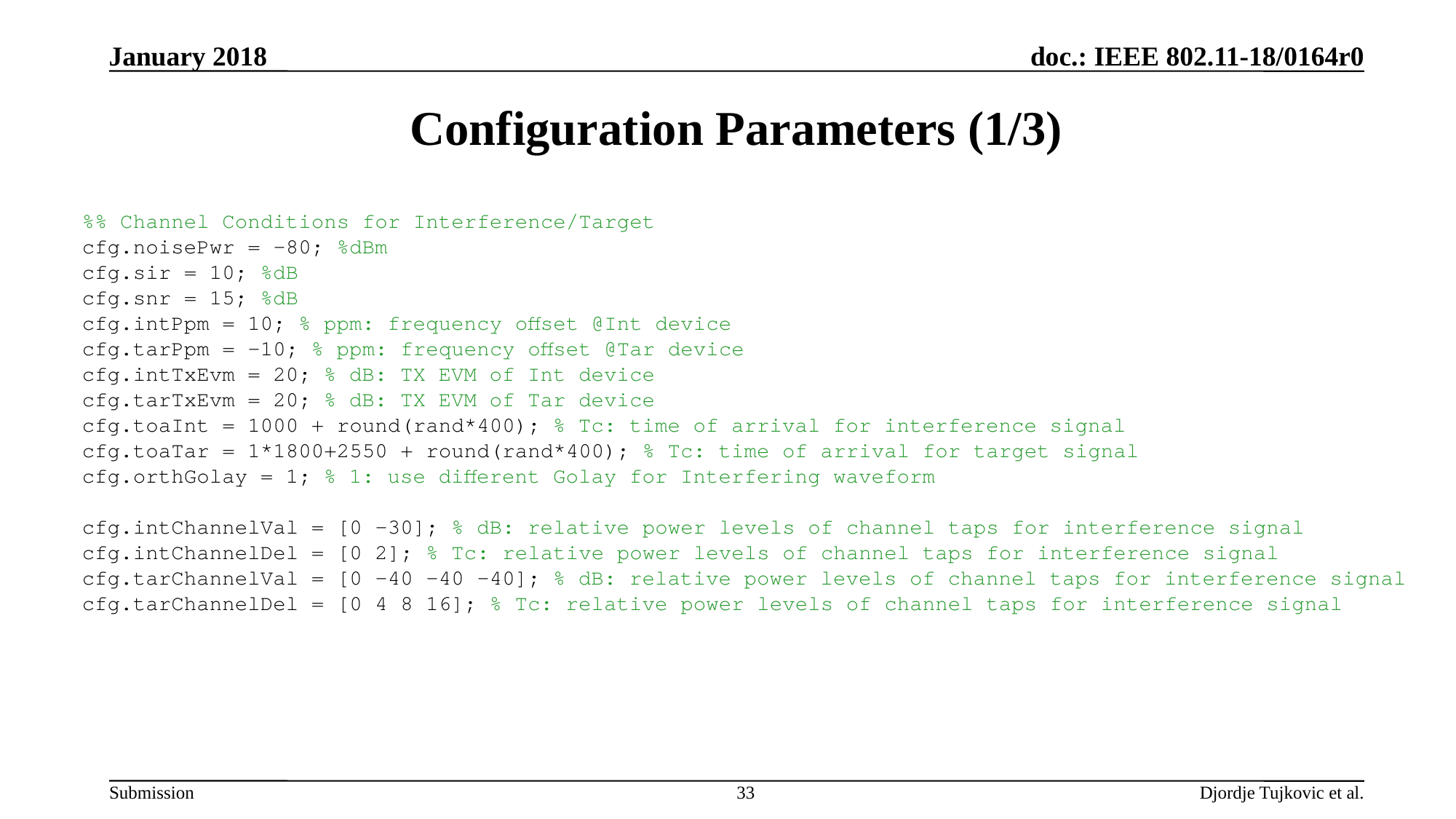

January 2018
# Configuration Parameters (1/3)
%% Channel Conditions for Interference/Target
cfg.noisePwr = -80; %dBm
cfg.sir = 10; %dB
cfg.snr = 15; %dB
cfg.intPpm = 10; % ppm: frequency offset @Int device
cfg.tarPpm = -10; % ppm: frequency offset @Tar device
cfg.intTxEvm = 20; % dB: TX EVM of Int device
cfg.tarTxEvm = 20; % dB: TX EVM of Tar device
cfg.toaInt = 1000 + round(rand*400); % Tc: time of arrival for interference signal
cfg.toaTar = 1*1800+2550 + round(rand*400); % Tc: time of arrival for target signal
cfg.orthGolay = 1; % 1: use different Golay for Interfering waveform

cfg.intChannelVal = [0 -30]; % dB: relative power levels of channel taps for interference signal
cfg.intChannelDel = [0 2]; % Tc: relative power levels of channel taps for interference signal
cfg.tarChannelVal = [0 -40 -40 -40]; % dB: relative power levels of channel taps for interference signal
cfg.tarChannelDel = [0 4 8 16]; % Tc: relative power levels of channel taps for interference signal

33
Djordje Tujkovic et al.